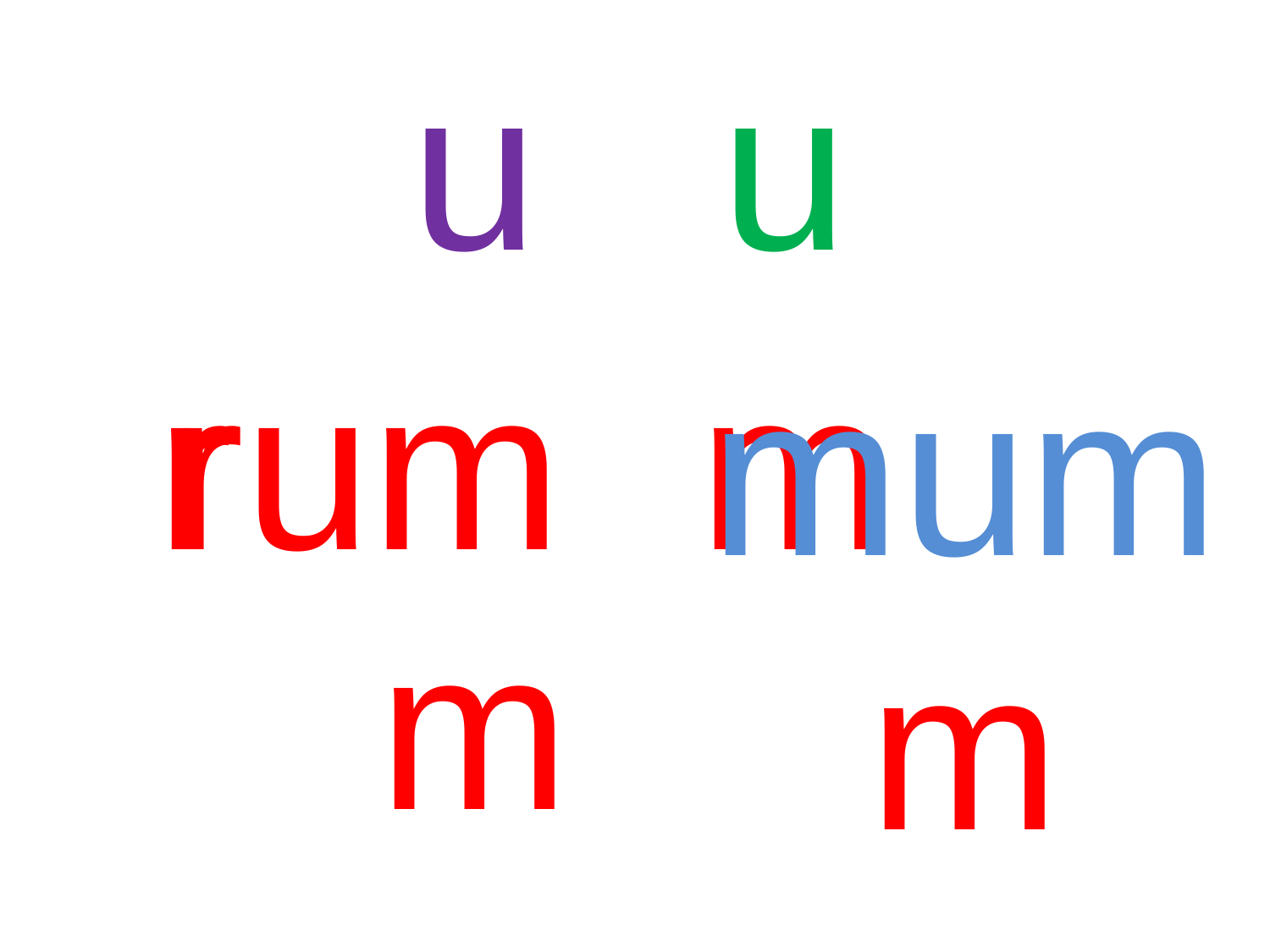

u
u
r
rum
m
mum
m
m